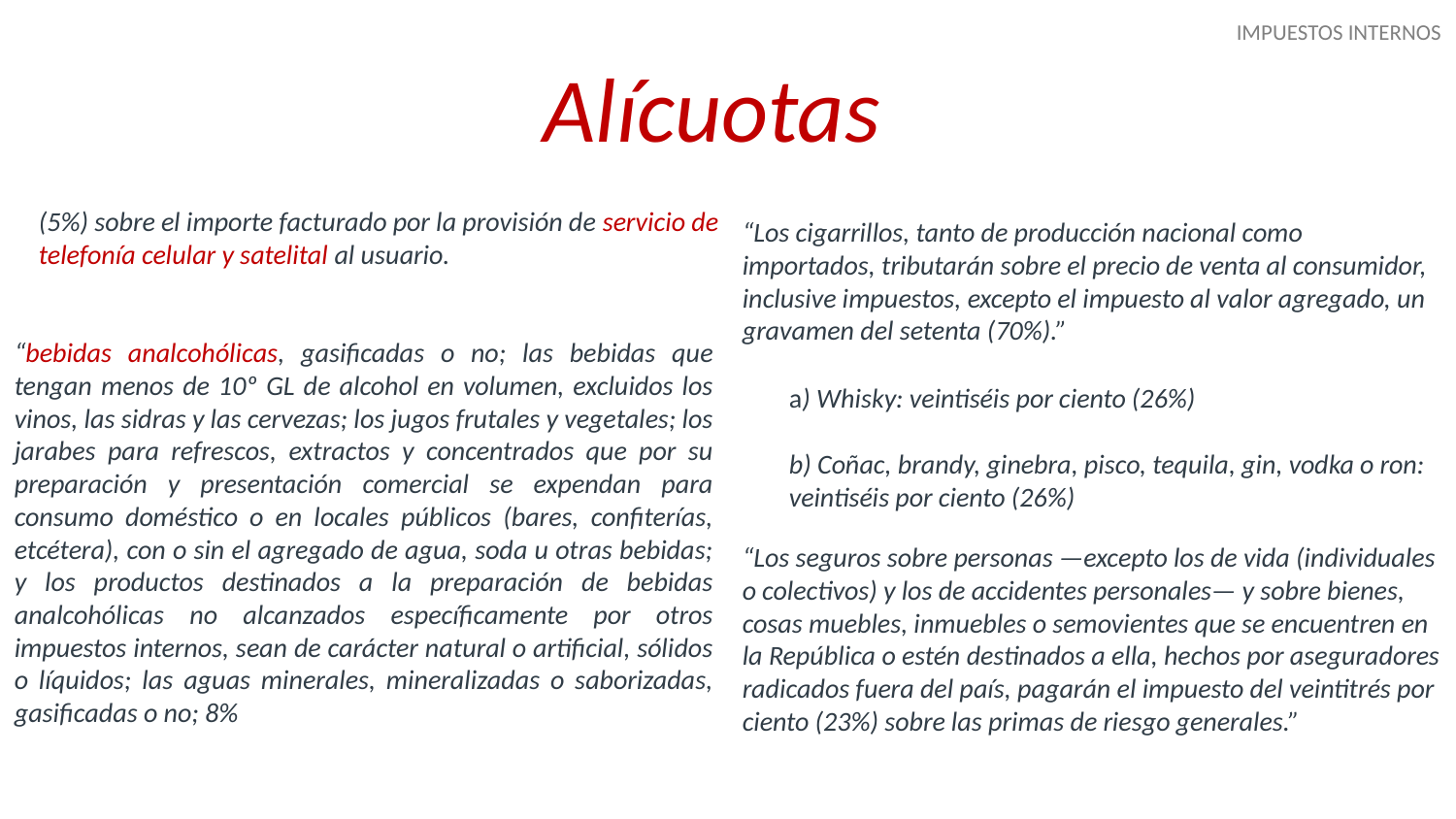

IMPUESTOS INTERNOS
Alícuotas
(5%) sobre el importe facturado por la provisión de servicio de telefonía celular y satelital al usuario.
“Los cigarrillos, tanto de producción nacional como importados, tributarán sobre el precio de venta al consumidor, inclusive impuestos, excepto el impuesto al valor agregado, un gravamen del setenta (70%).”
“bebidas analcohólicas, gasificadas o no; las bebidas que tengan menos de 10º GL de alcohol en volumen, excluidos los vinos, las sidras y las cervezas; los jugos frutales y vegetales; los jarabes para refrescos, extractos y concentrados que por su preparación y presentación comercial se expendan para consumo doméstico o en locales públicos (bares, confiterías, etcétera), con o sin el agregado de agua, soda u otras bebidas; y los productos destinados a la preparación de bebidas analcohólicas no alcanzados específicamente por otros impuestos internos, sean de carácter natural o artificial, sólidos o líquidos; las aguas minerales, mineralizadas o saborizadas, gasificadas o no; 8%
a) Whisky: veintiséis por ciento (26%)
b) Coñac, brandy, ginebra, pisco, tequila, gin, vodka o ron: veintiséis por ciento (26%)
“Los seguros sobre personas —excepto los de vida (individuales o colectivos) y los de accidentes personales— y sobre bienes, cosas muebles, inmuebles o semovientes que se encuentren en la República o estén destinados a ella, hechos por aseguradores radicados fuera del país, pagarán el impuesto del veintitrés por ciento (23%) sobre las primas de riesgo generales.”